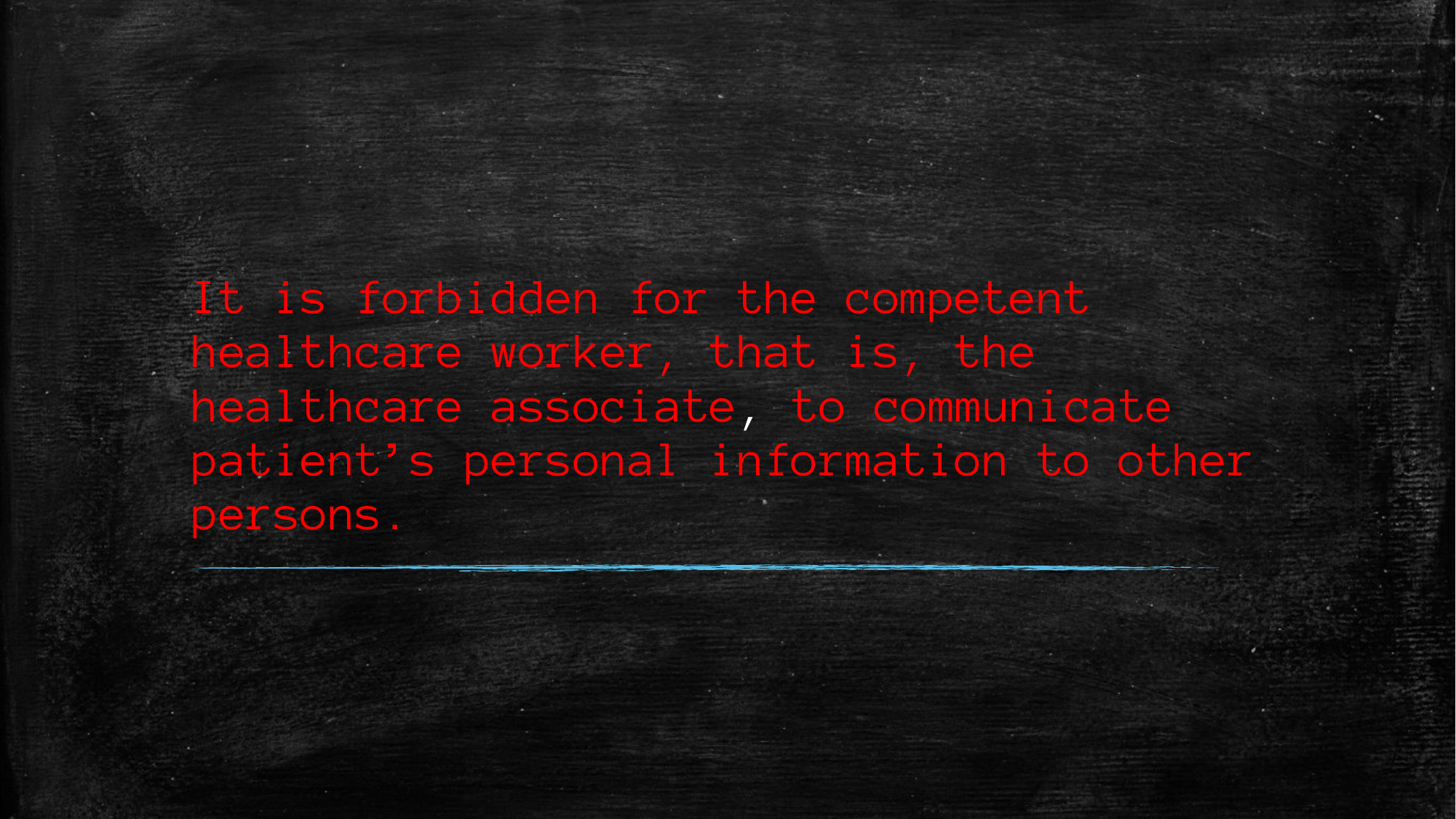

# It is forbidden for the competent healthcare worker, that is, the healthcare associate, to communicate patient’s personal information to other persons.